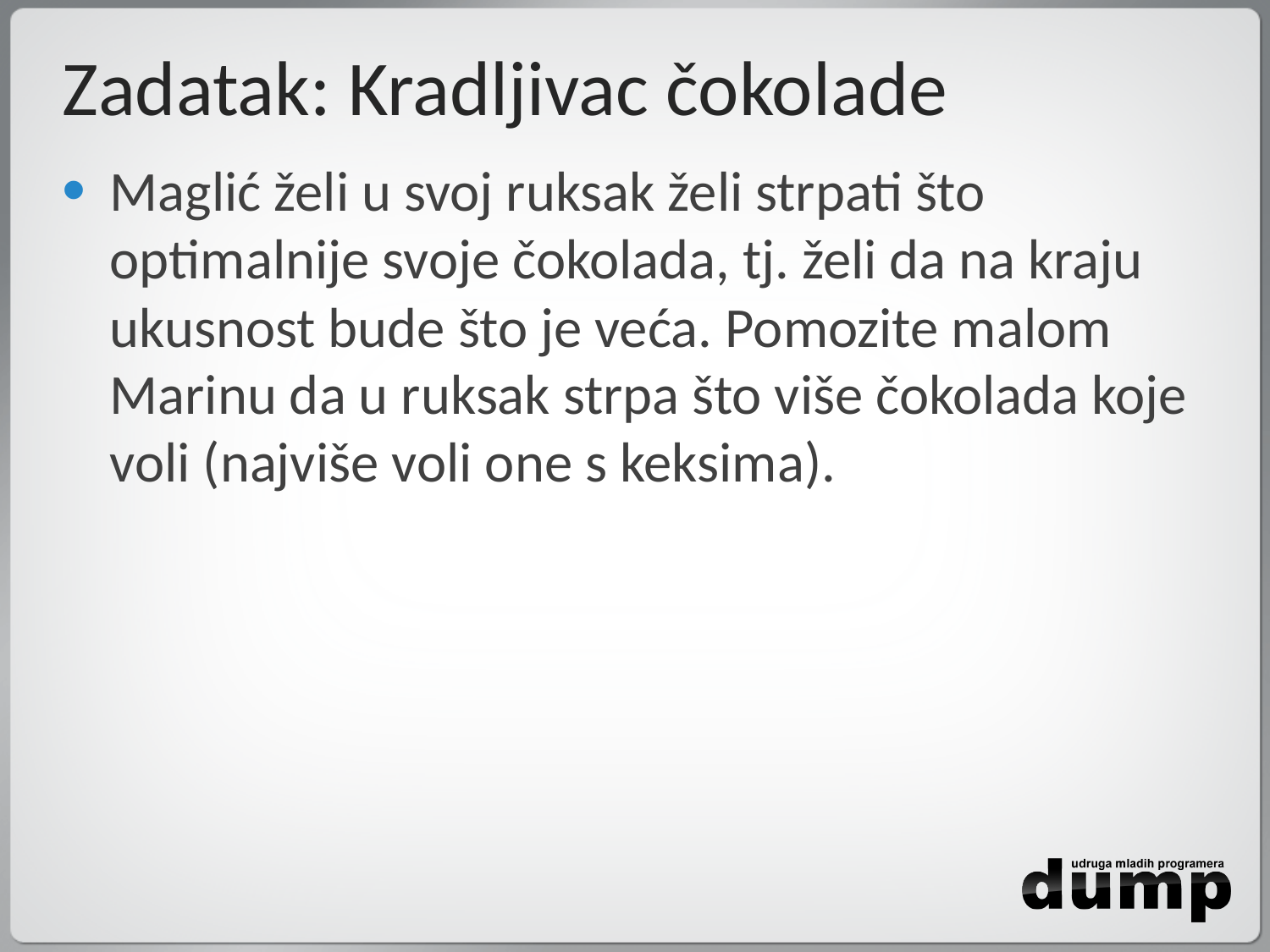

# Zadatak: Kradljivac čokolade
Maglić želi u svoj ruksak želi strpati što optimalnije svoje čokolada, tj. želi da na kraju ukusnost bude što je veća. Pomozite malom Marinu da u ruksak strpa što više čokolada koje voli (najviše voli one s keksima).